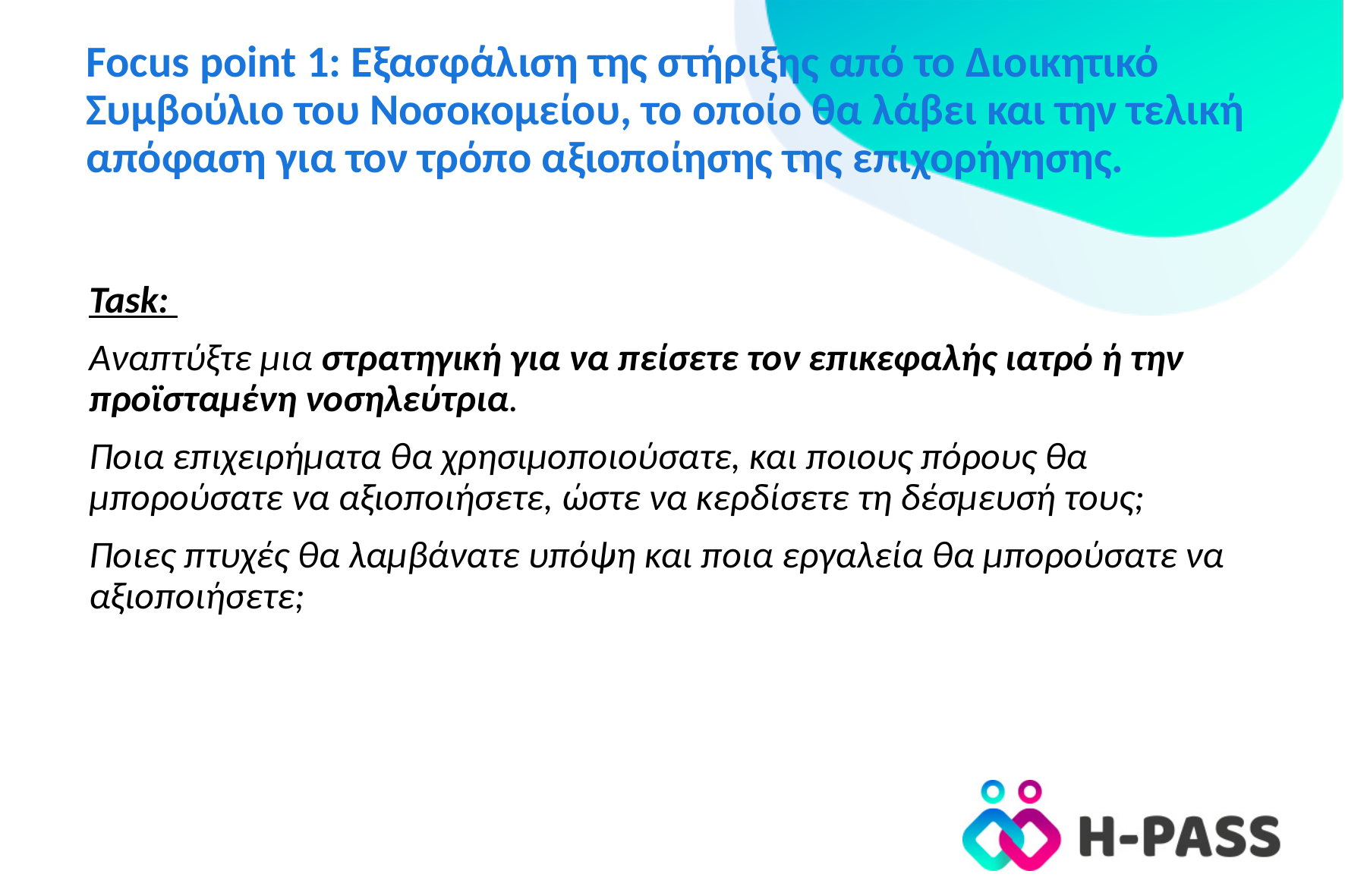

# Focus point 1: Εξασφάλιση της στήριξης από το Διοικητικό Συμβούλιο του Νοσοκομείου, το οποίο θα λάβει και την τελική απόφαση για τον τρόπο αξιοποίησης της επιχορήγησης.
Task:
Αναπτύξτε μια στρατηγική για να πείσετε τον επικεφαλής ιατρό ή την προϊσταμένη νοσηλεύτρια.
Ποια επιχειρήματα θα χρησιμοποιούσατε, και ποιους πόρους θα μπορούσατε να αξιοποιήσετε, ώστε να κερδίσετε τη δέσμευσή τους;
Ποιες πτυχές θα λαμβάνατε υπόψη και ποια εργαλεία θα μπορούσατε να αξιοποιήσετε;